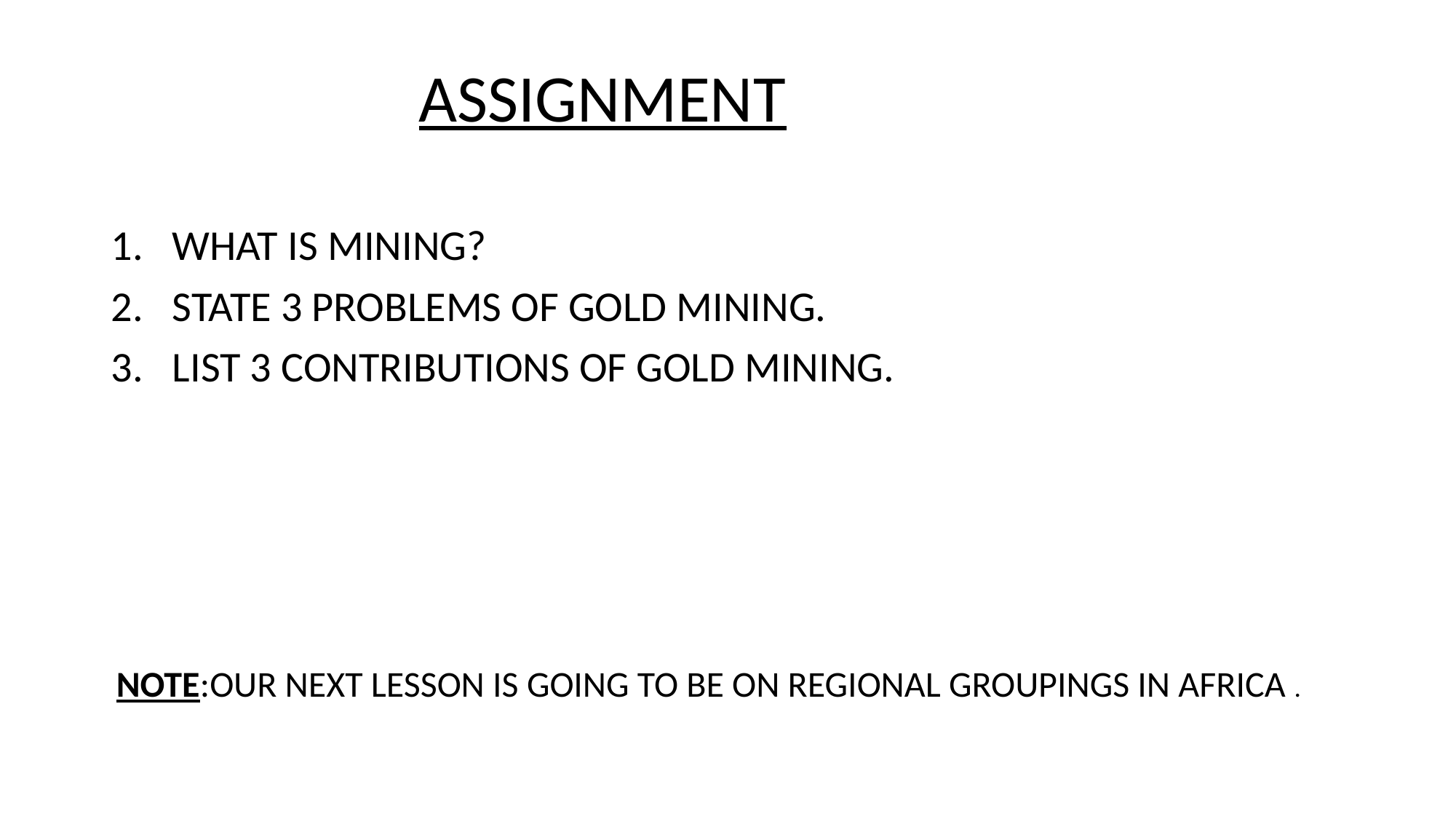

# ASSIGNMENT
WHAT IS MINING?
STATE 3 PROBLEMS OF GOLD MINING.
LIST 3 CONTRIBUTIONS OF GOLD MINING.

NOTE:OUR NEXT LESSON IS GOING TO BE ON REGIONAL GROUPINGS IN AFRICA .